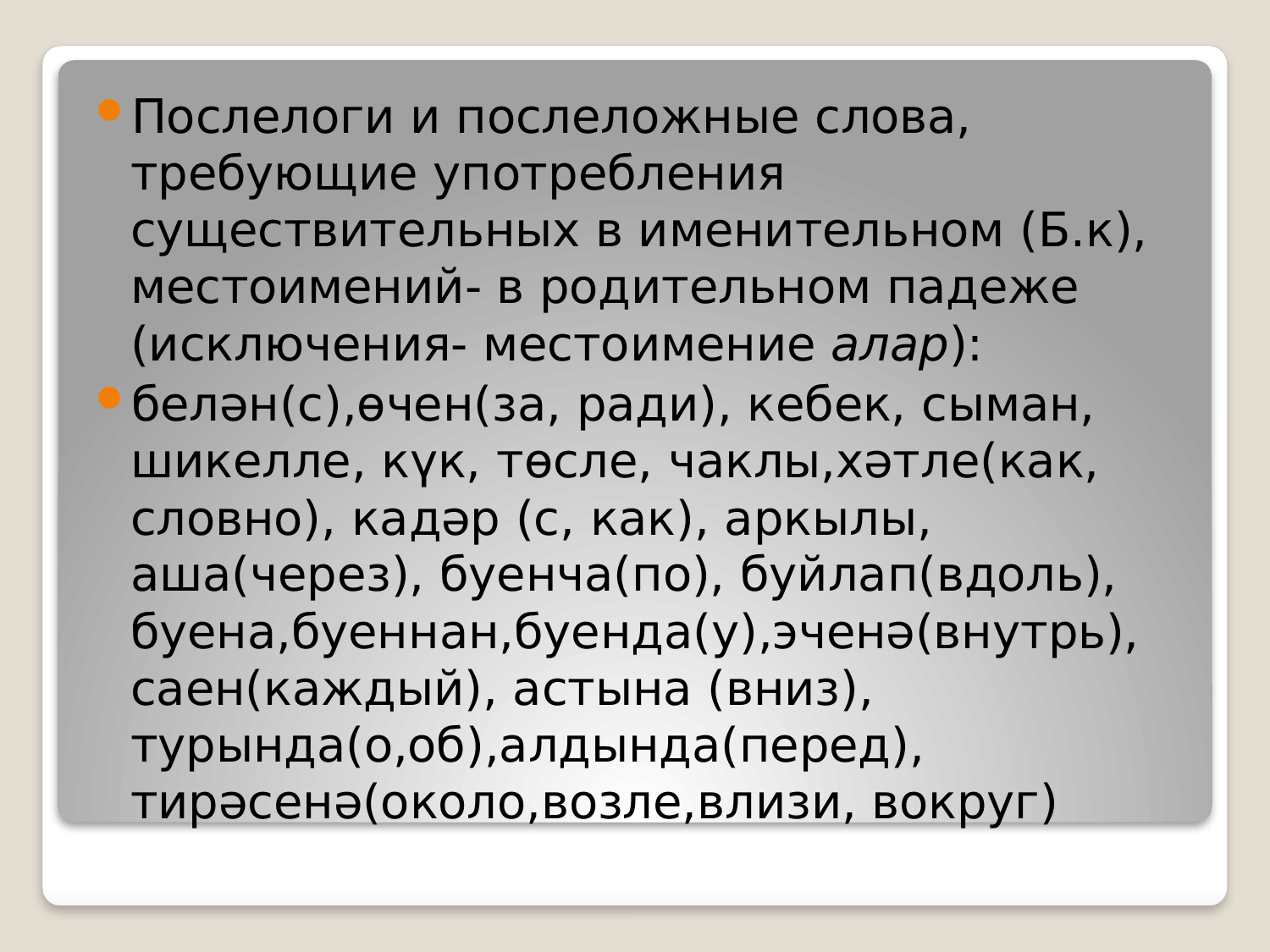

Послелоги и послеложные слова, требующие употребления существительных в именительном (Б.к), местоимений- в родительном падеже (исключения- местоимение алар):
белән(с),өчен(за, ради), кебек, сыман, шикелле, күк, төсле, чаклы,хәтле(как, словно), кадәр (с, как), аркылы, аша(через), буенча(по), буйлап(вдоль), буена,буеннан,буенда(у),эченә(внутрь), саен(каждый), астына (вниз), турында(о,об),алдында(перед), тирәсенә(около,возле,влизи, вокруг)
#